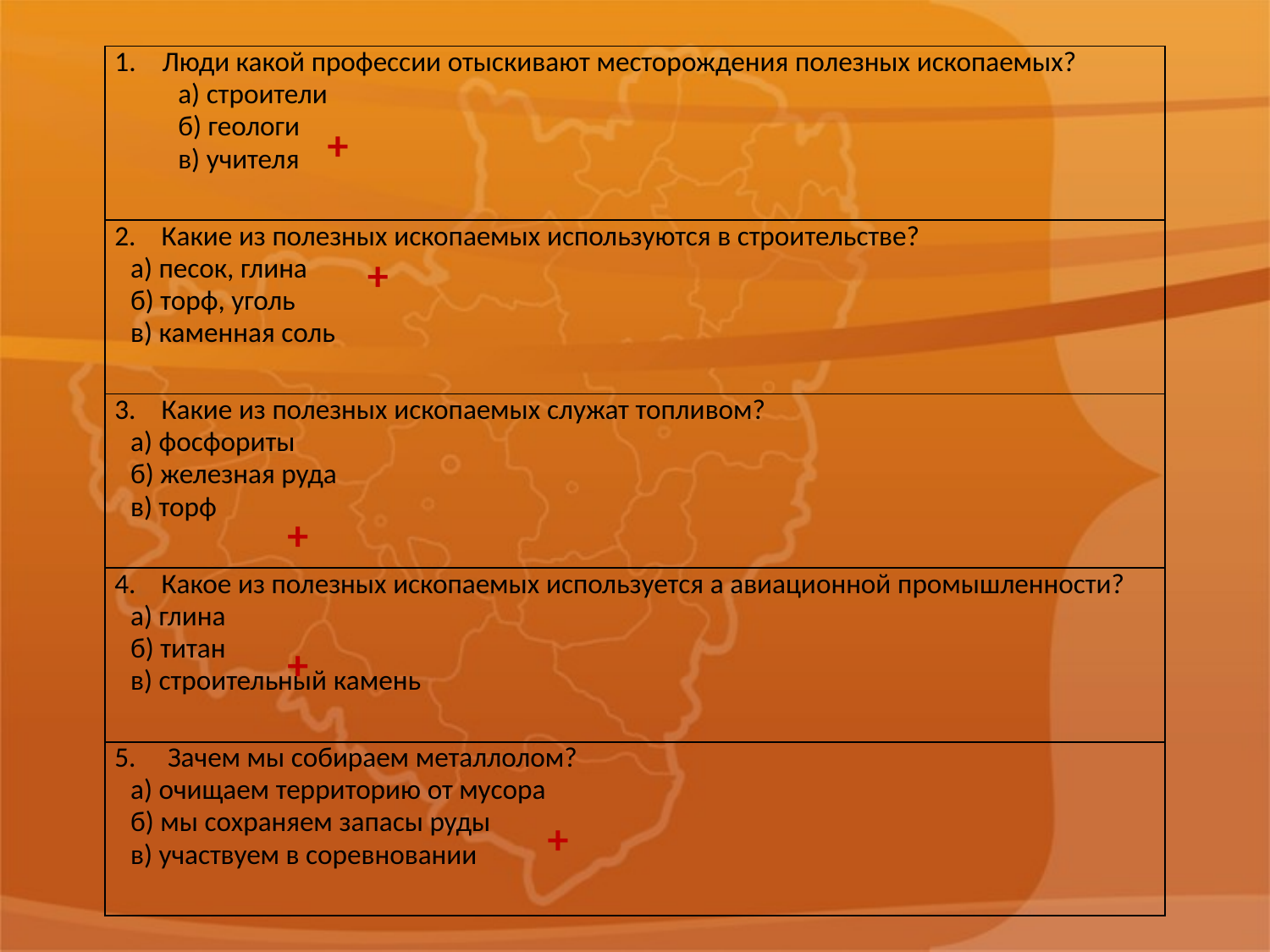

| Люди какой профессии отыскивают месторождения полезных ископаемых? а) строители б) геологи в) учителя |
| --- |
| 2. Какие из полезных ископаемых используются в строительстве? а) песок, глина б) торф, уголь в) каменная соль |
| 3. Какие из полезных ископаемых служат топливом? а) фосфориты б) железная руда в) торф |
| 4. Какое из полезных ископаемых используется а авиационной промышленности? а) глина б) титан в) строительный камень |
| 5. Зачем мы собираем металлолом? а) очищаем территорию от мусора б) мы сохраняем запасы руды в) участвуем в соревновании |
+
+
+
+
+